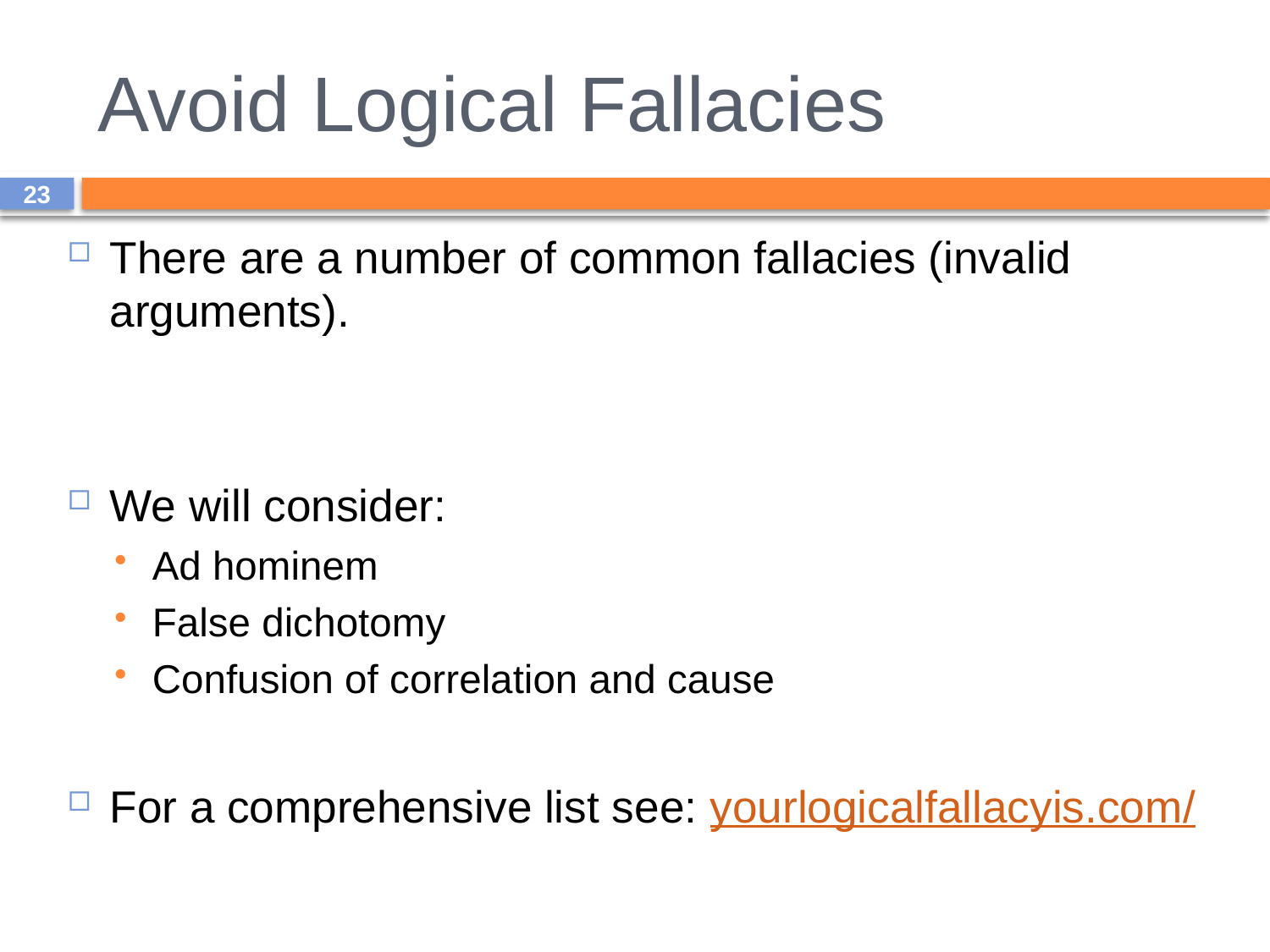

# Avoid Logical Fallacies
23
There are a number of common fallacies (invalid arguments).

We will consider:
Ad hominem
False dichotomy
Confusion of correlation and cause

For a comprehensive list see: yourlogicalfallacyis.com/